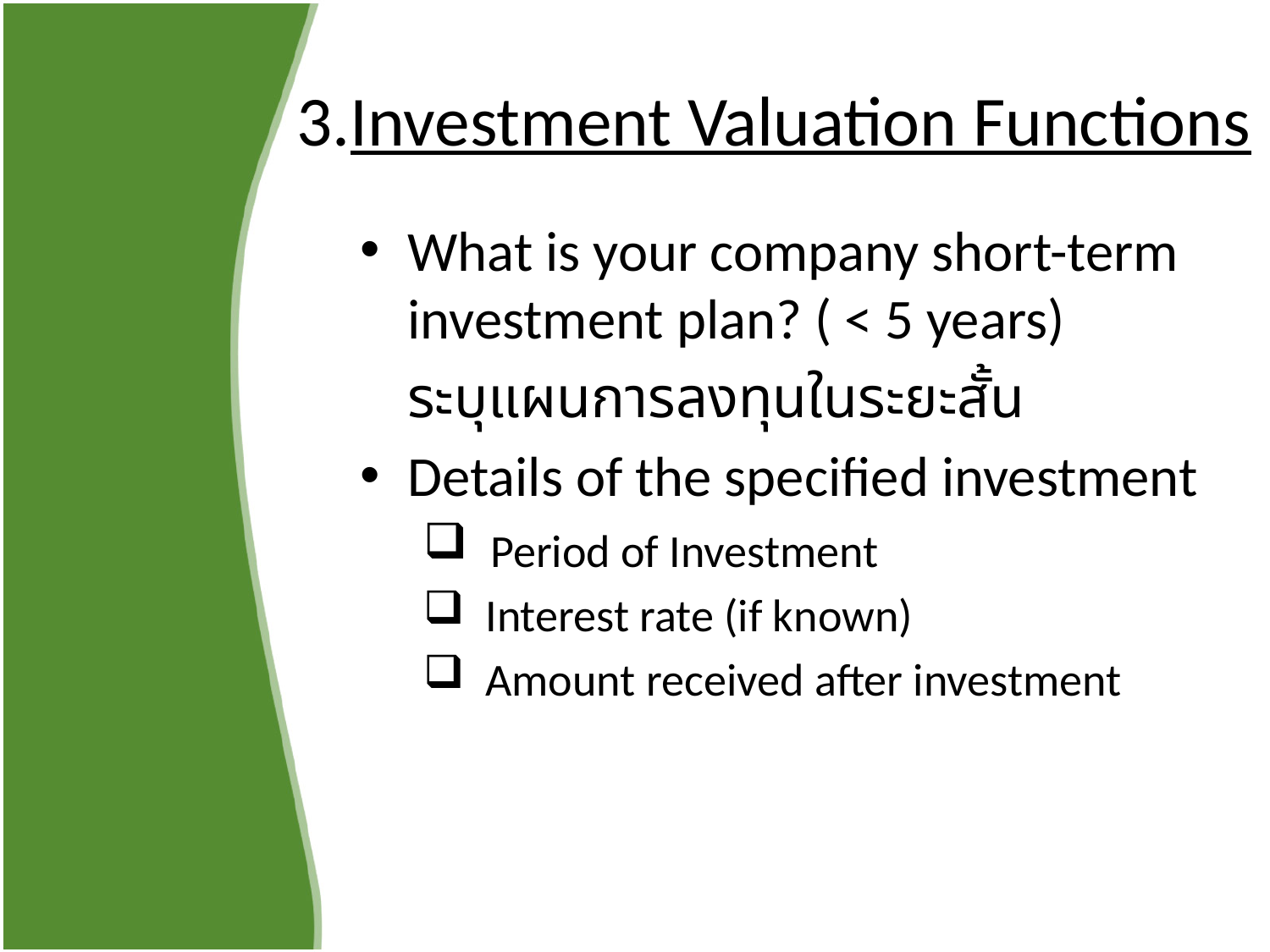

# 3.Investment Valuation Functions
What is your company short-term investment plan? ( < 5 years)
	ระบุแผนการลงทุนในระยะสั้น
Details of the specified investment
  Period of Investment
  Interest rate (if known)
  Amount received after investment